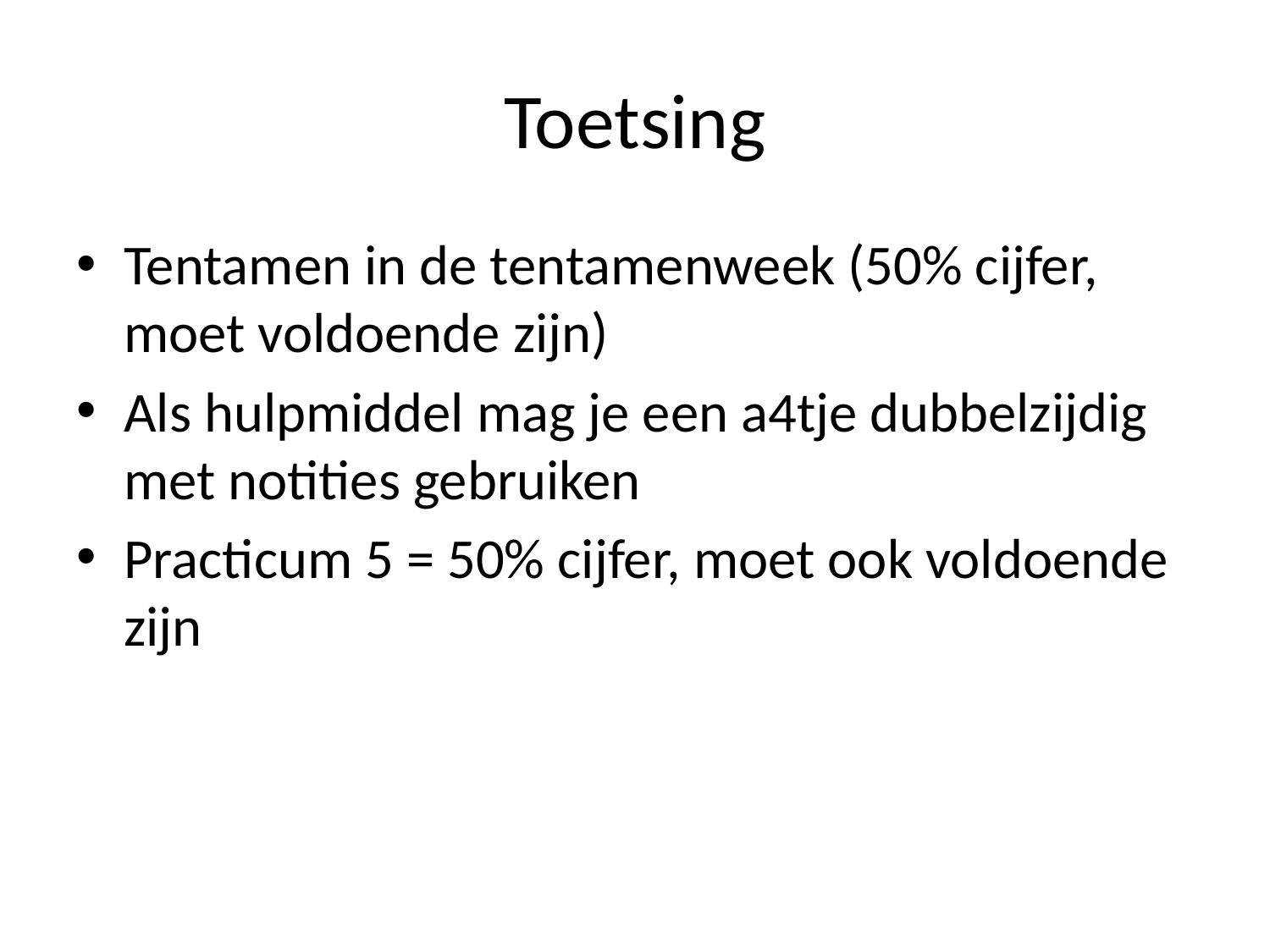

# Toetsing
Tentamen in de tentamenweek (50% cijfer, moet voldoende zijn)
Als hulpmiddel mag je een a4tje dubbelzijdig met notities gebruiken
Practicum 5 = 50% cijfer, moet ook voldoende zijn